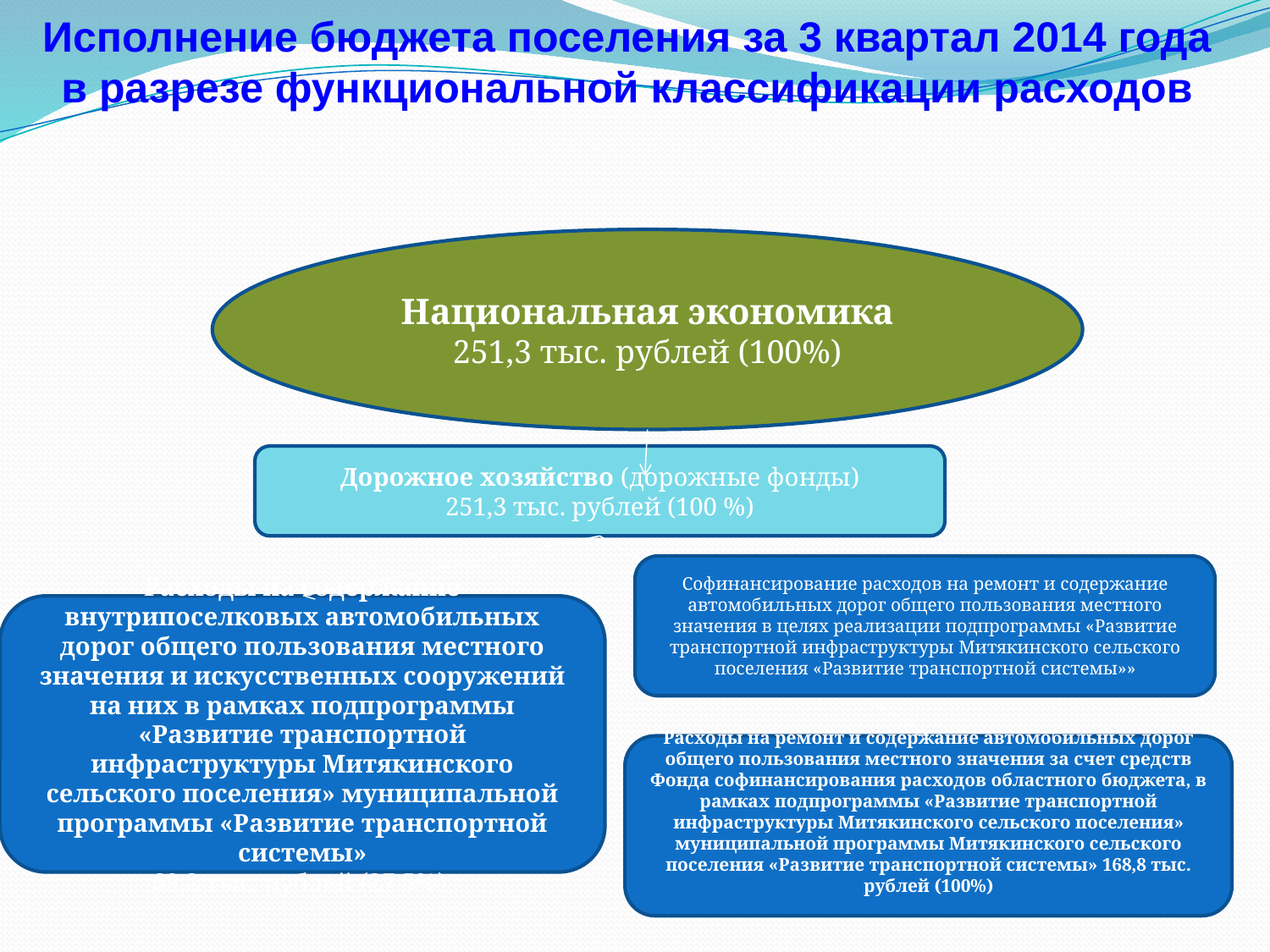

Исполнение бюджета поселения за 3 квартал 2014 года в разрезе функциональной классификации расходов
Национальная экономика
251,3 тыс. рублей (100%)
Дорожное хозяйство (дорожные фонды)
251,3 тыс. рублей (100 %)
Софинансирование расходов на ремонт и содержание автомобильных дорог общего пользования местного значения в целях реализации подпрограммы «Развитие транспортной инфраструктуры Митякинского сельского поселения «Развитие транспортной системы»»
Расходы на содержание внутрипоселковых автомобильных дорог общего пользования местного значения и искусственных сооружений на них в рамках подпрограммы «Развитие транспортной инфраструктуры Митякинского сельского поселения» муниципальной программы «Развитие транспортной системы»
69,2 тыс. рублей (27,5%)
Расходы на ремонт и содержание автомобильных дорог общего пользования местного значения за счет средств Фонда софинансирования расходов областного бюджета, в рамках подпрограммы «Развитие транспортной инфраструктуры Митякинского сельского поселения» муниципальной программы Митякинского сельского поселения «Развитие транспортной системы» 168,8 тыс. рублей (100%)